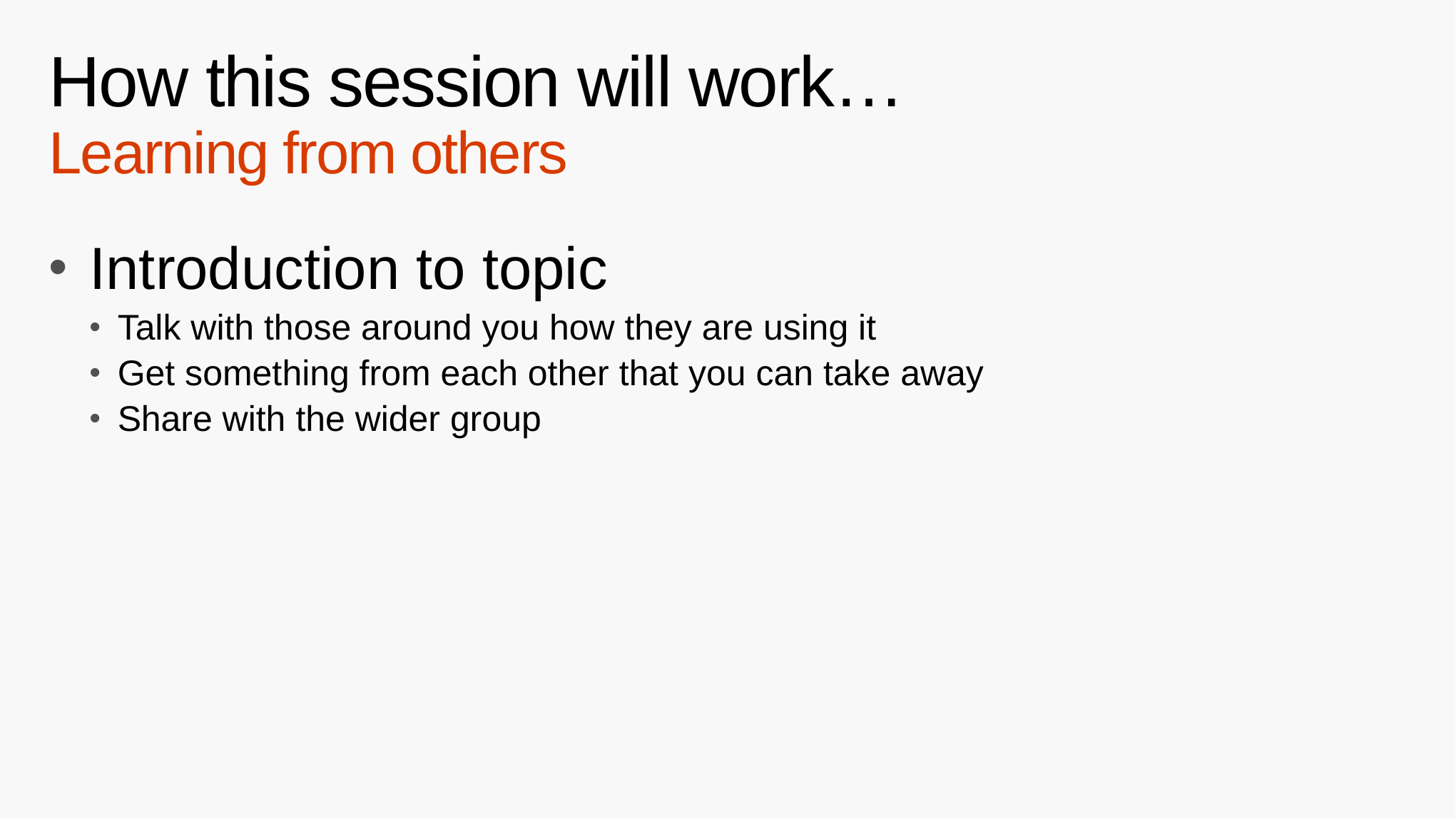

# How this session will work… Learning from others
Introduction to topic
Talk with those around you how they are using it
Get something from each other that you can take away
Share with the wider group